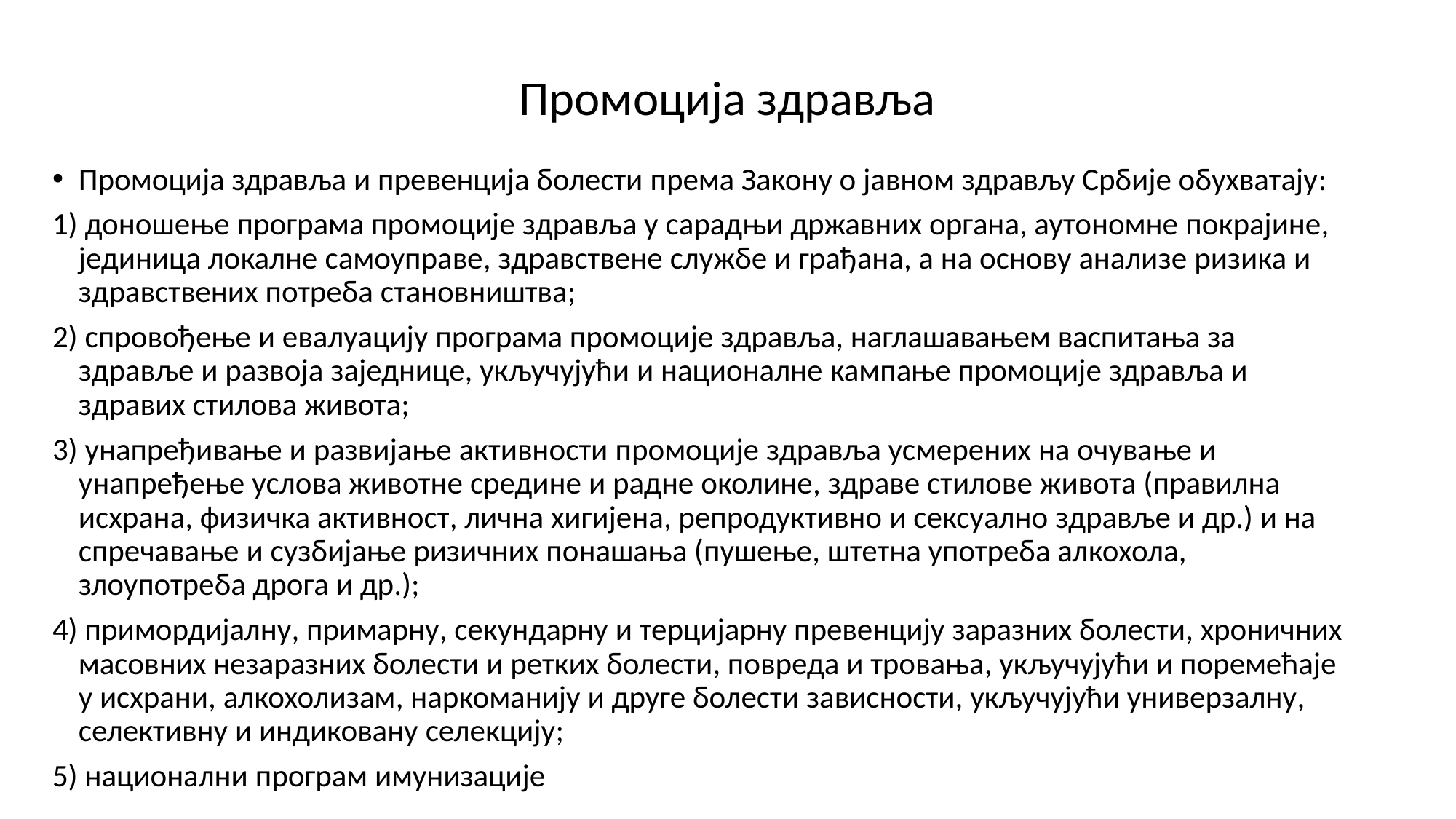

# Промоција здравља
Промоција здравља и превенција болести према Закону о јавном здрављу Србије обухватају:
1) доношење програма промоције здравља у сарадњи државних органа, аутономне покрајине, јединица локалне самоуправе, здравствене службе и грађана, а на основу анализе ризика и здравствених потреба становништва;
2) спровођење и евалуацију програма промоције здравља, наглашавањем васпитања за здравље и развоја заједнице, укључујући и националне кампање промоције здравља и здравих стилова живота;
3) унапређивање и развијање активности промоције здравља усмерених на очување и унапређење услова животне средине и радне околине, здраве стилове живота (правилна исхрана, физичка активност, лична хигијена, репродуктивно и сексуално здравље и др.) и на спречавање и сузбијање ризичних понашања (пушење, штетна употреба алкохола, злоупотреба дрога и др.);
4) примордијалну, примарну, секундарну и терцијарну превенцију заразних болести, хроничних масовних незаразних болести и ретких болести, повреда и тровања, укључујући и поремећаје у исхрани, алкохолизам, наркоманију и друге болести зависности, укључујући универзалну, селективну и индиковану селекцију;
5) национални програм имунизације